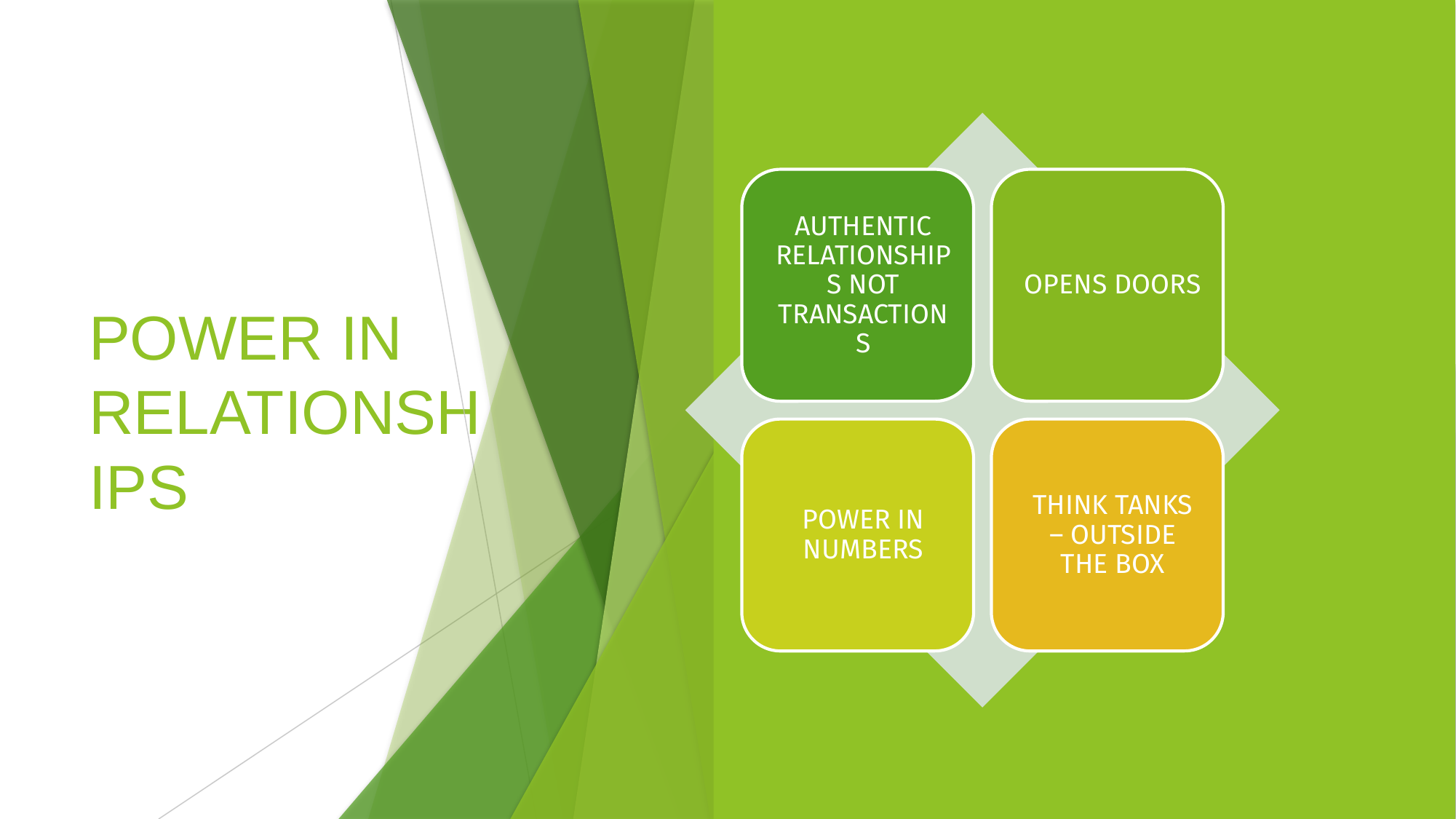

AUTHENTIC RELATIONSHIPS NOT TRANSACTIONS
OPENS DOORS
POWER IN NUMBERS
THINK TANKS – OUTSIDE THE BOX
# POWER IN RELATIONSHIPS